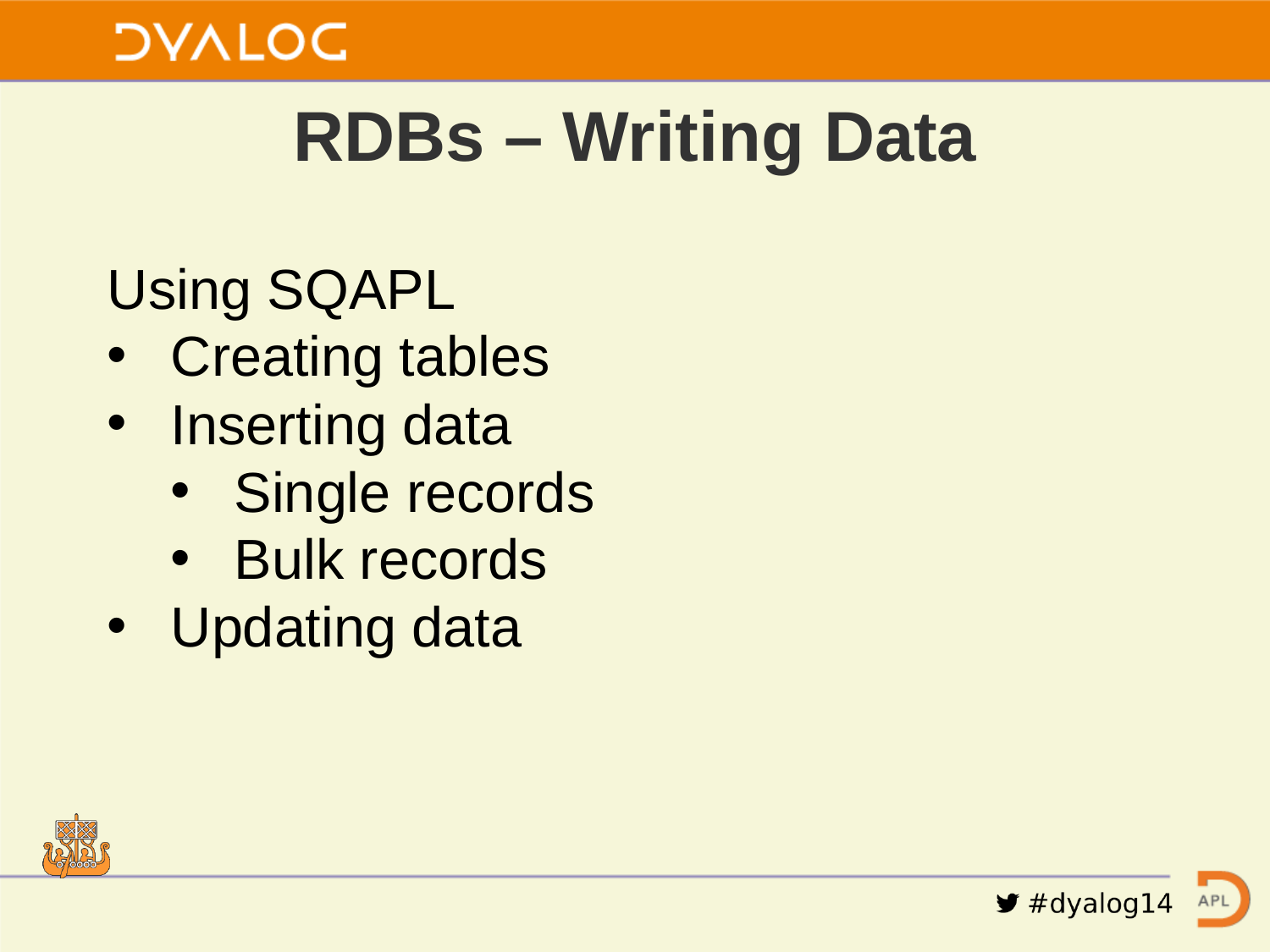

# RDBs – Writing Data
Using SQAPL
Creating tables
Inserting data
Single records
Bulk records
Updating data